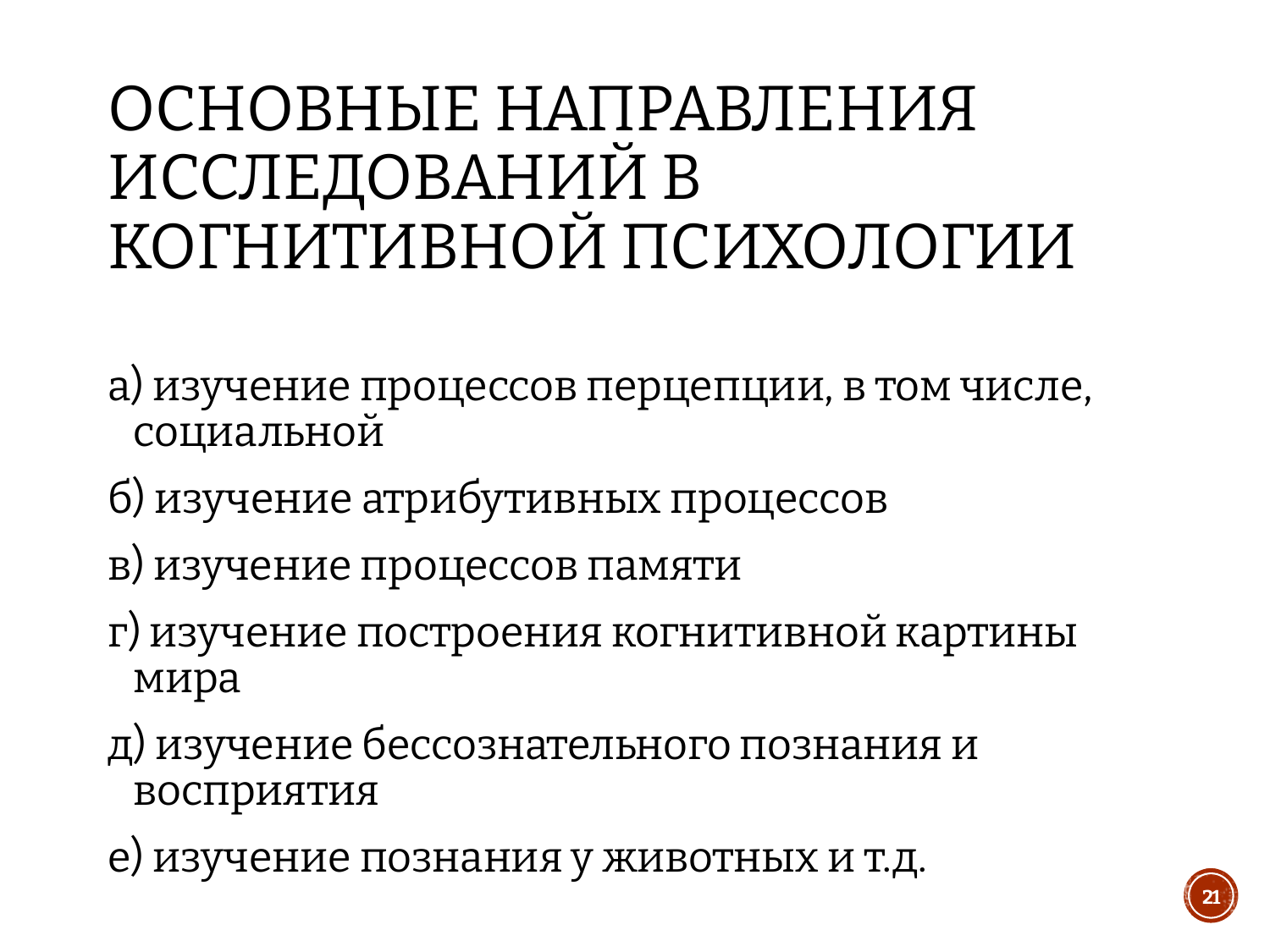

# Основные направления исследований в когнитивной психологии

а) изучение процессов перцепции, в том числе, социальной
б) изучение атрибутивных процессов
в) изучение процессов памяти
г) изучение построения когнитивной картины мира
д) изучение бессознательного познания и восприятия
е) изучение познания у животных и т.д.

21